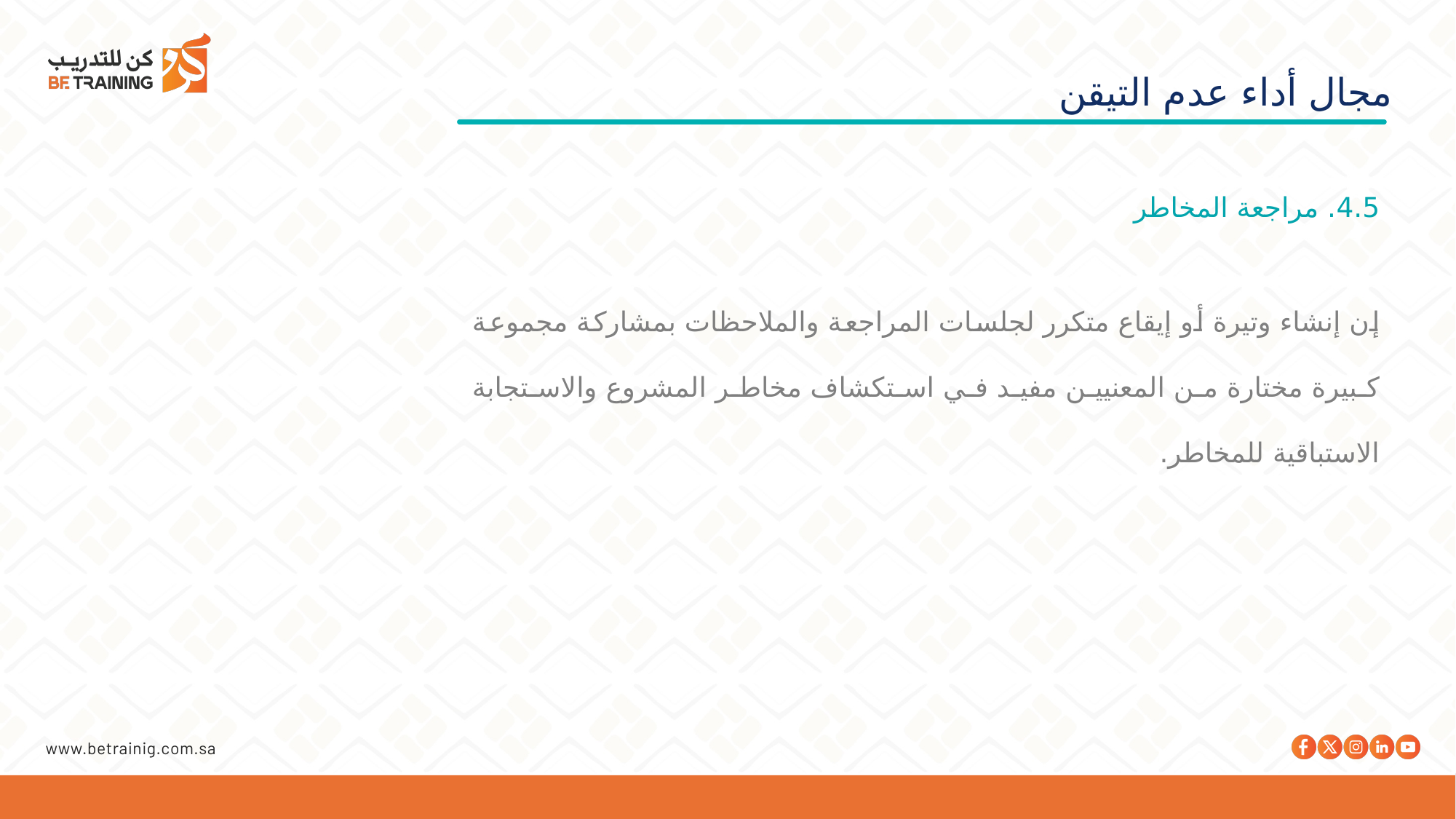

مجال أداء عدم التيقن
4.5. مراجعة المخاطر

إن إنشاء وتيرة أو إيقاع متكرر لجلسات المراجعة والملاحظات بمشاركة مجموعة كبيرة مختارة من المعنيين مفيد في استكشاف مخاطر المشروع والاستجابة الاستباقية للمخاطر.